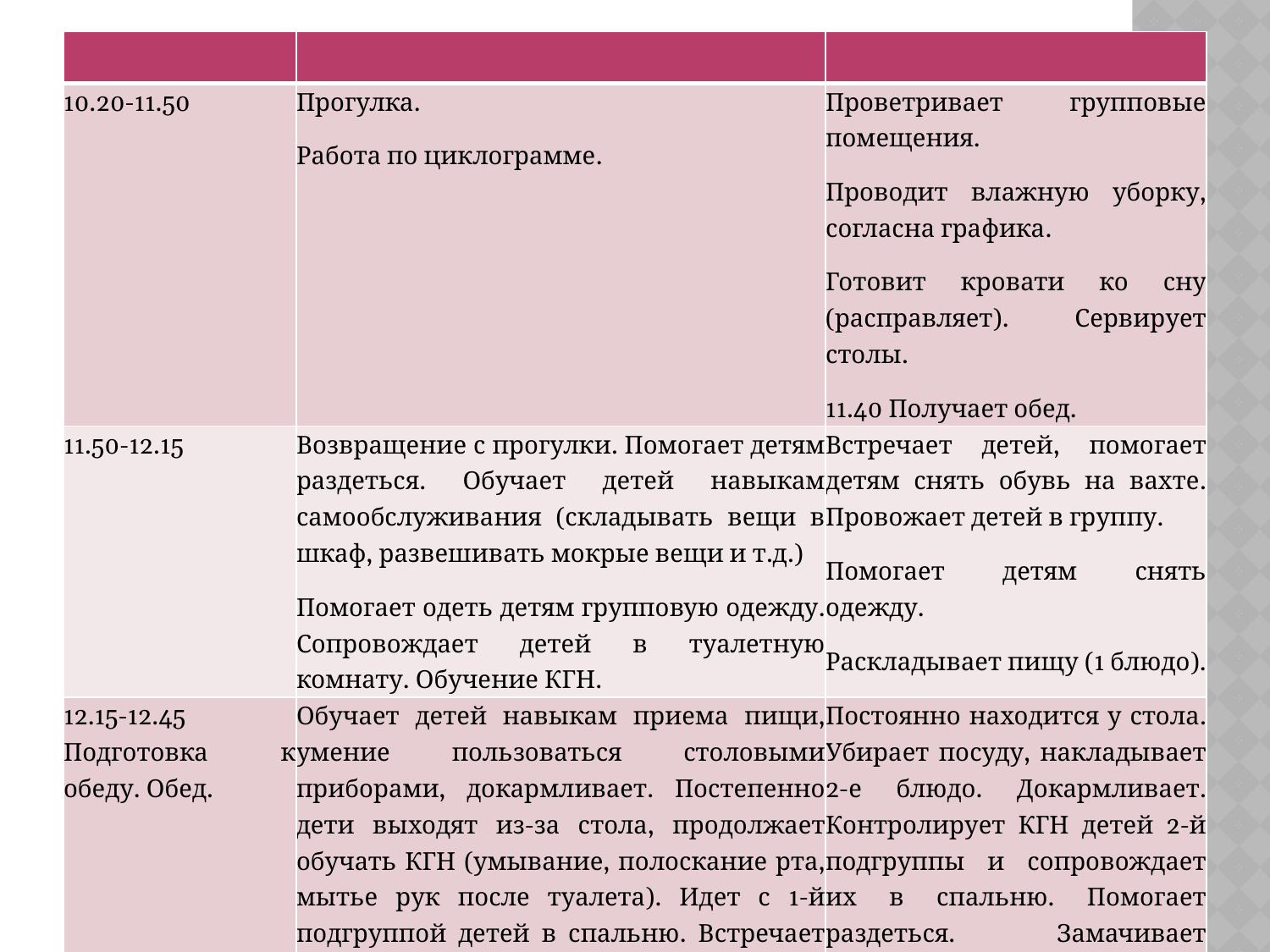

|  |  |  |
| --- | --- | --- |
| 10.20-11.50 | Прогулка. Работа по циклограмме. | Проветривает групповые помещения. Проводит влажную уборку, согласна графика. Готовит кровати ко сну (расправляет). Сервирует столы. 11.40 Получает обед. |
| 11.50-12.15 | Возвращение с прогулки. Помогает детям раздеться. Обучает детей навыкам самообслуживания (складывать вещи в шкаф, развешивать мокрые вещи и т.д.) Помогает одеть детям групповую одежду. Сопровождает детей в туалетную комнату. Обучение КГН. | Встречает детей, помогает детям снять обувь на вахте. Провожает детей в группу. Помогает детям снять одежду. Раскладывает пищу (1 блюдо). |
| 12.15-12.45 Подготовка к обеду. Обед. | Обучает детей навыкам приема пищи, умение пользоваться столовыми приборами, докармливает. Постепенно дети выходят из-за стола, продолжает обучать КГН (умывание, полоскание рта, мытье рук после туалета). Идет с 1-й подгруппой детей в спальню. Встречает детей 2-й подгруппы. Обучает приему раздевания. Укладывает их спать. | Постоянно находится у стола. Убирает посуду, накладывает 2-е блюдо. Докармливает. Контролирует КГН детей 2-й подгруппы и сопровождает их в спальню. Помогает раздеться. Замачивает посуду. |
#